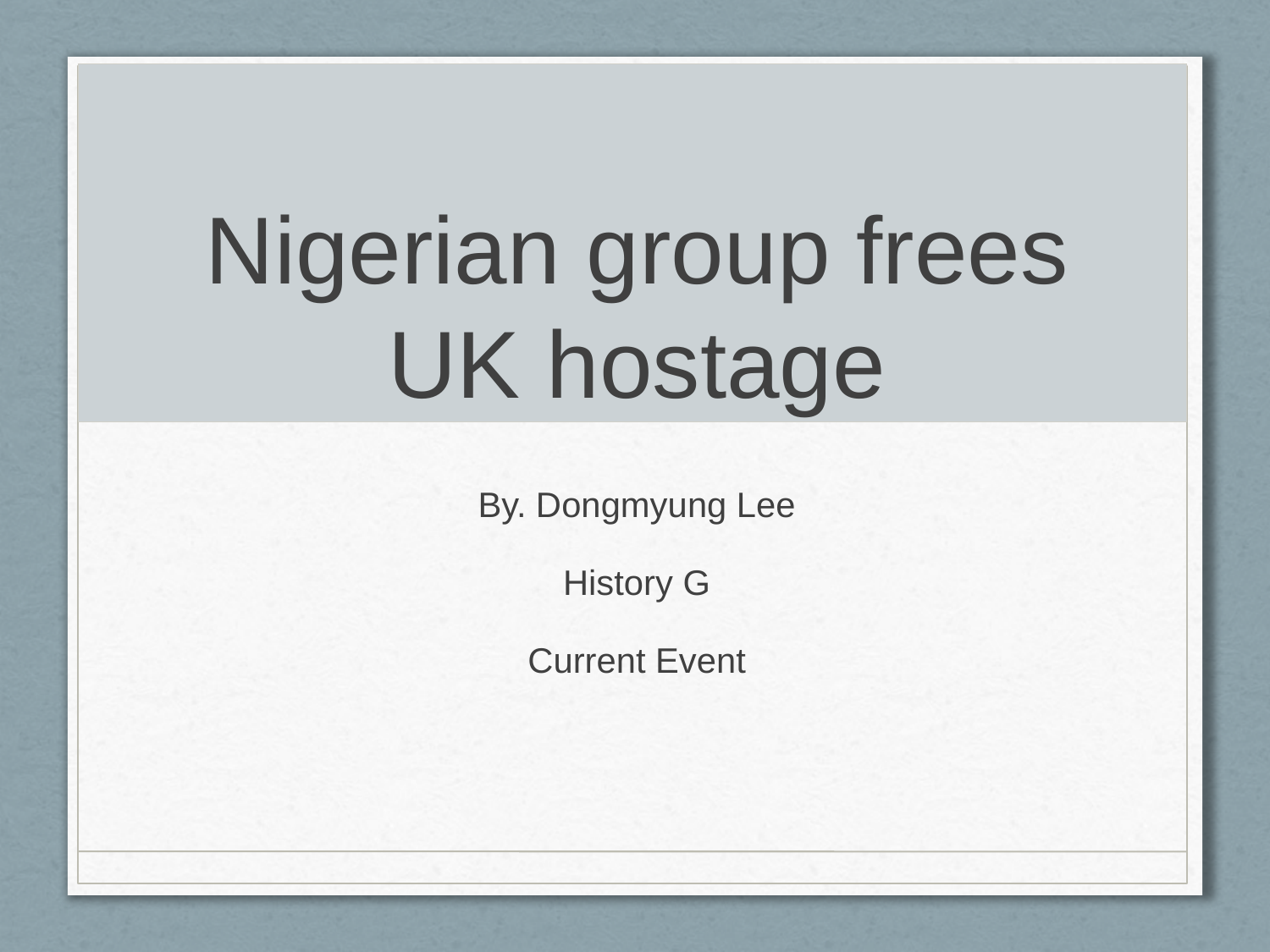

# Nigerian group frees UK hostage
By. Dongmyung Lee
History G
Current Event